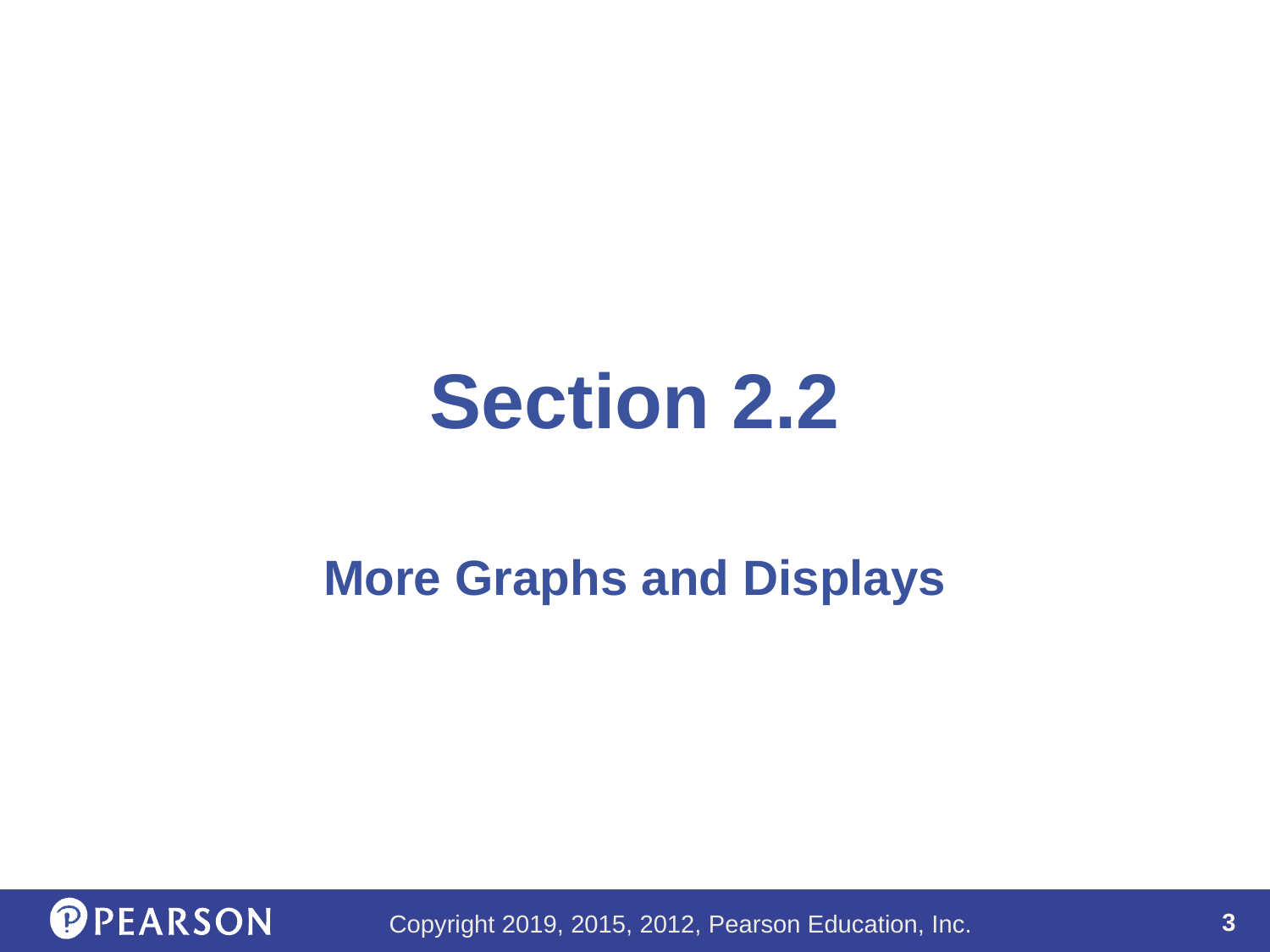

# Section 2.2
More Graphs and Displays